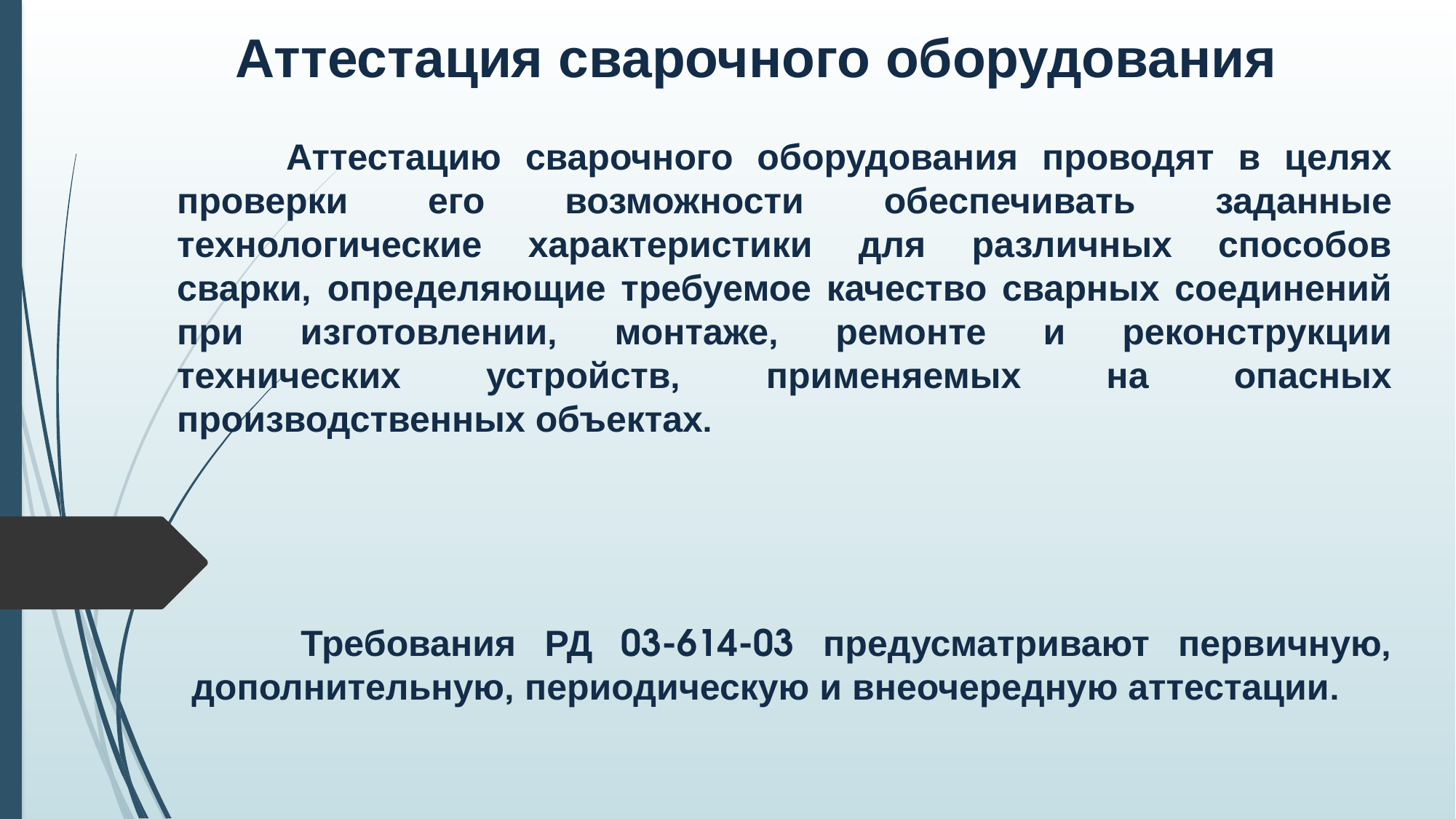

Аттестация сварочного оборудования
	Аттестацию сварочного оборудования проводят в целях проверки его возможности обеспечивать заданные технологические характеристики для различных способов сварки, определяющие требуемое качество сварных соединений при изготовлении, монтаже, ремонте и реконструкции технических устройств, применяемых на опасных производственных объектах.
	Требования РД 03-614-03 предусматривают первичную, дополнительную, периодическую и внеочередную аттестации.